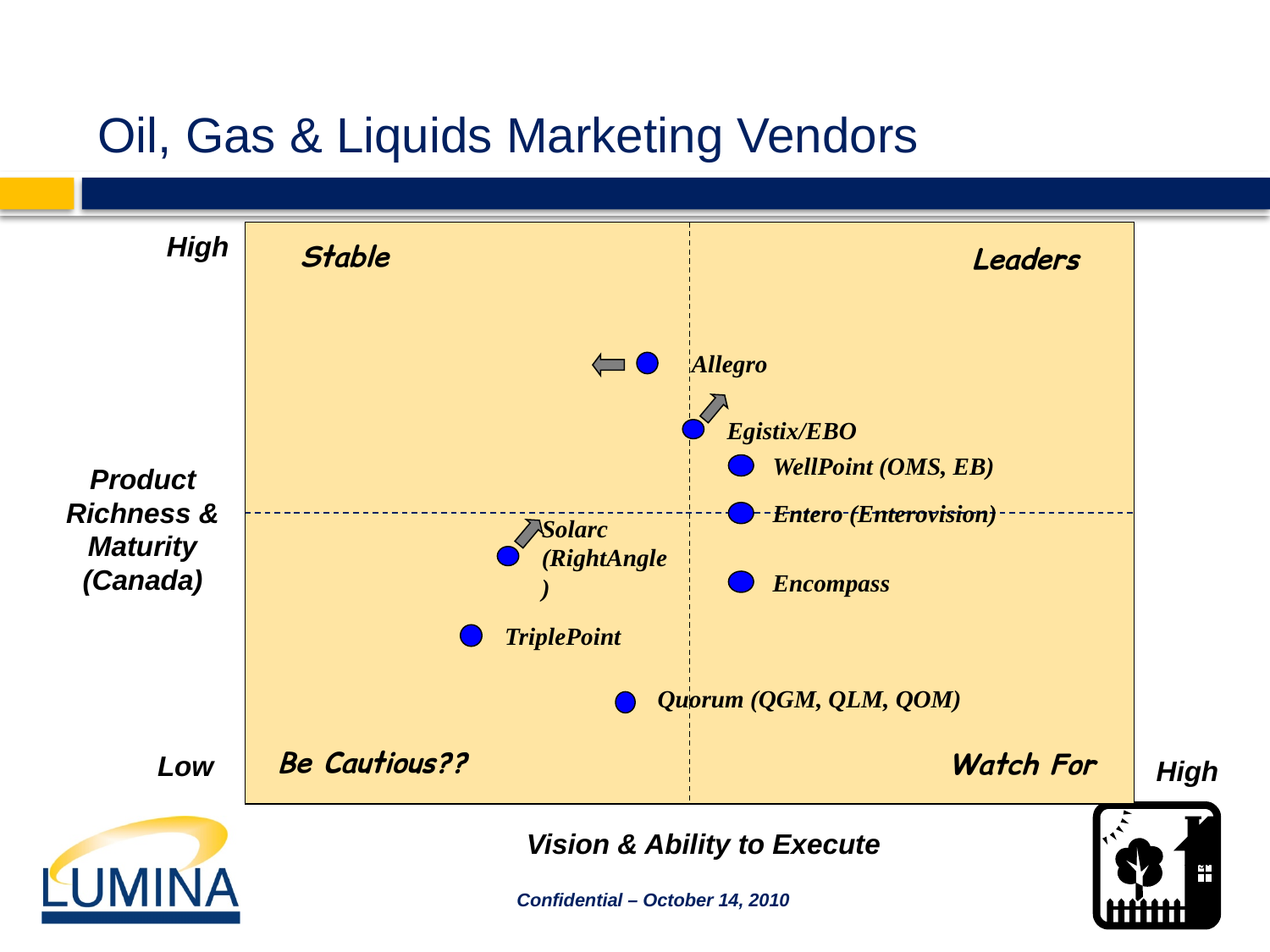

# Oil, Gas & Liquids Marketing Vendors
High

Stable
Leaders
Allegro

Egistix/EBO

WellPoint (OMS, EB)

Product Richness & Maturity
(Canada)
Entero (Enterovision)

Solarc (RightAngle)

Encompass

TriplePoint

Quorum (QGM, QLM, QOM)

Be Cautious??
Watch For
Low
High

Vision & Ability to Execute
High